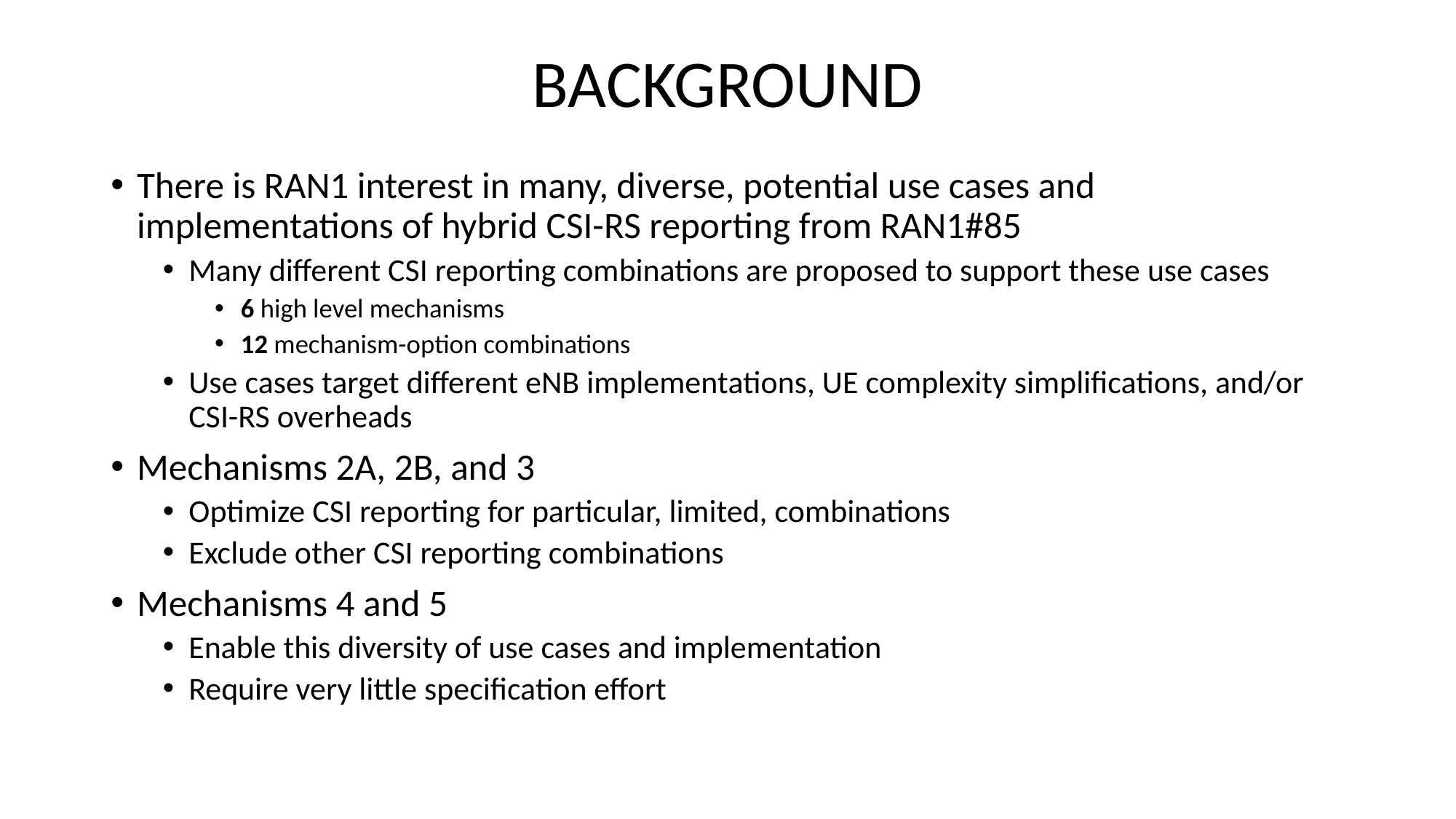

# BACKGROUND
There is RAN1 interest in many, diverse, potential use cases and implementations of hybrid CSI-RS reporting from RAN1#85
Many different CSI reporting combinations are proposed to support these use cases
6 high level mechanisms
12 mechanism-option combinations
Use cases target different eNB implementations, UE complexity simplifications, and/or CSI-RS overheads
Mechanisms 2A, 2B, and 3
Optimize CSI reporting for particular, limited, combinations
Exclude other CSI reporting combinations
Mechanisms 4 and 5
Enable this diversity of use cases and implementation
Require very little specification effort